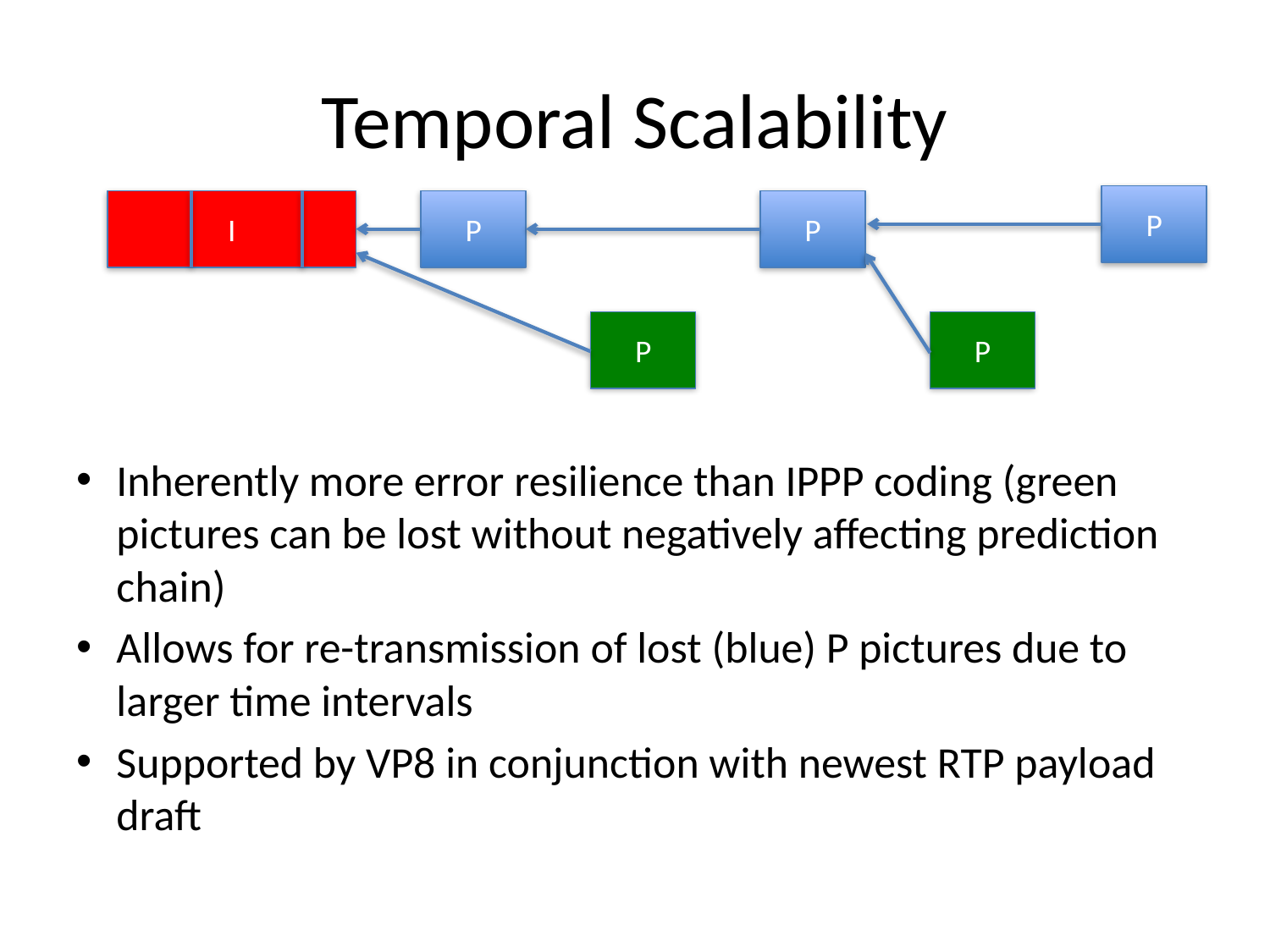

# Temporal Scalability
P
I
P
P
P
P
Inherently more error resilience than IPPP coding (green pictures can be lost without negatively affecting prediction chain)
Allows for re-transmission of lost (blue) P pictures due to larger time intervals
Supported by VP8 in conjunction with newest RTP payload draft